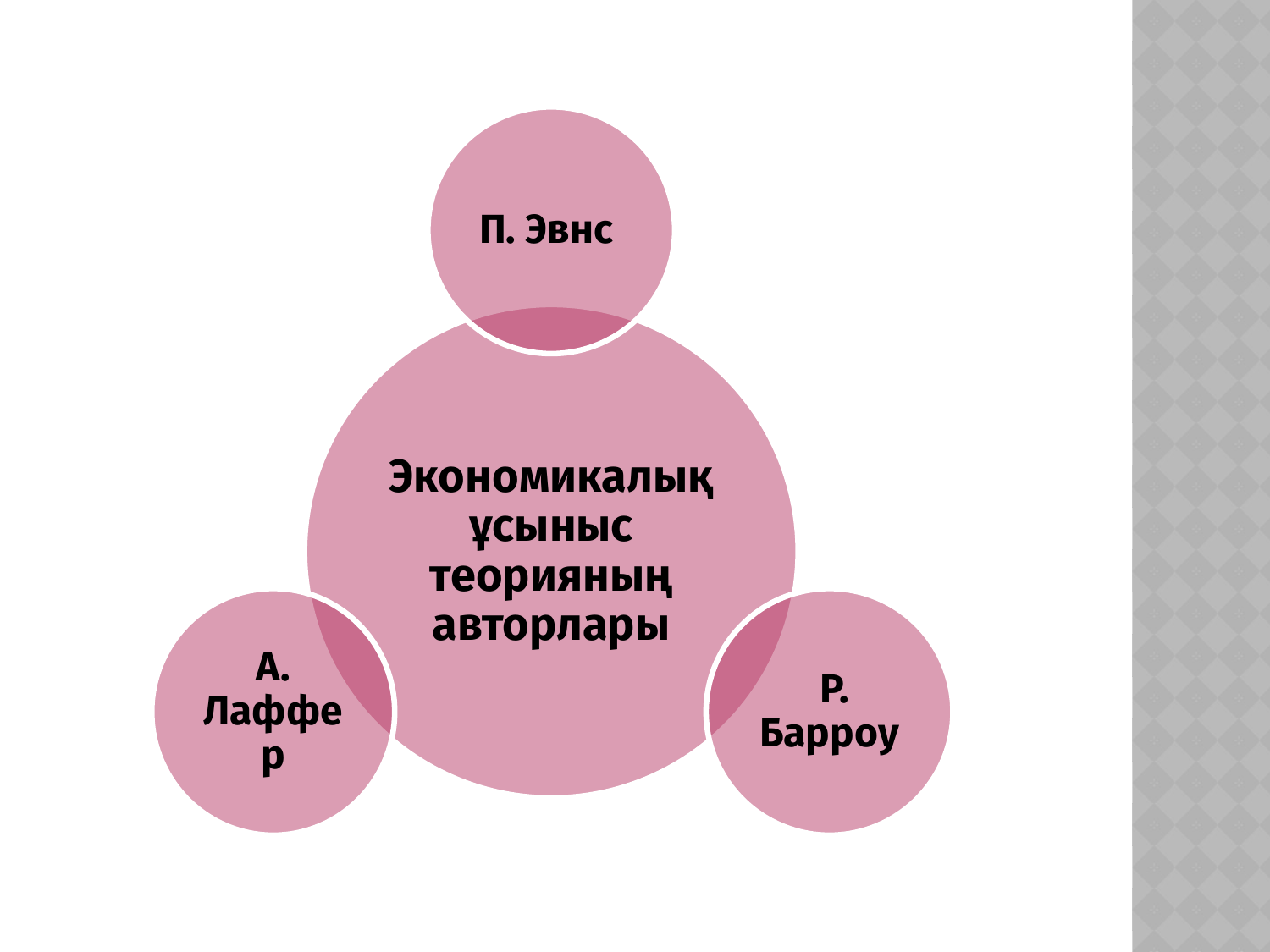

Экономикалық ұсыныс теорияның авторлары
П. Эвнс
 Р. Барроу
А. Лаффер